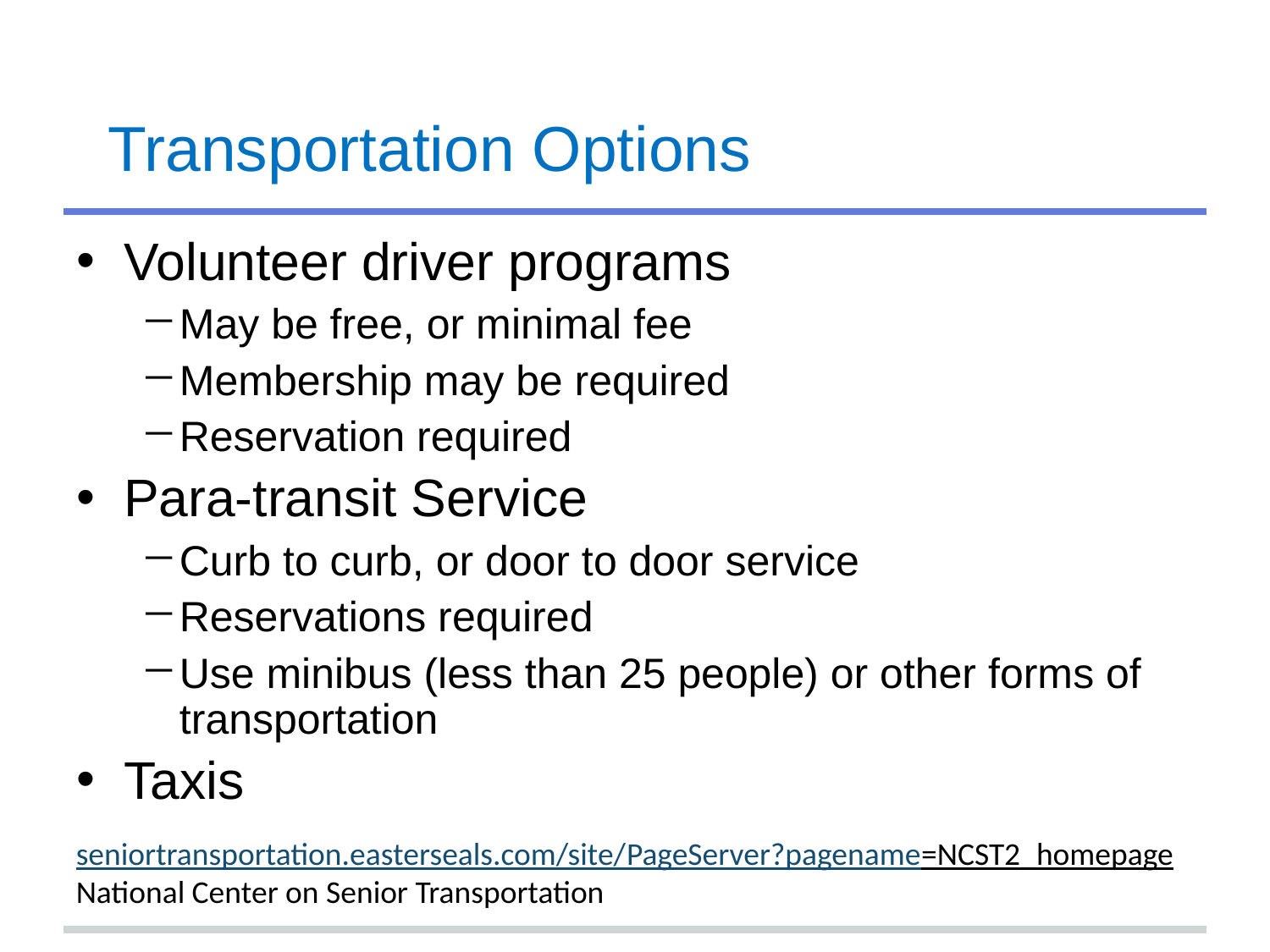

# Transportation Options
Volunteer driver programs
May be free, or minimal fee
Membership may be required
Reservation required
Para-transit Service
Curb to curb, or door to door service
Reservations required
Use minibus (less than 25 people) or other forms of transportation
Taxis
seniortransportation.easterseals.com/site/PageServer?pagename=NCST2_homepage National Center on Senior Transportation